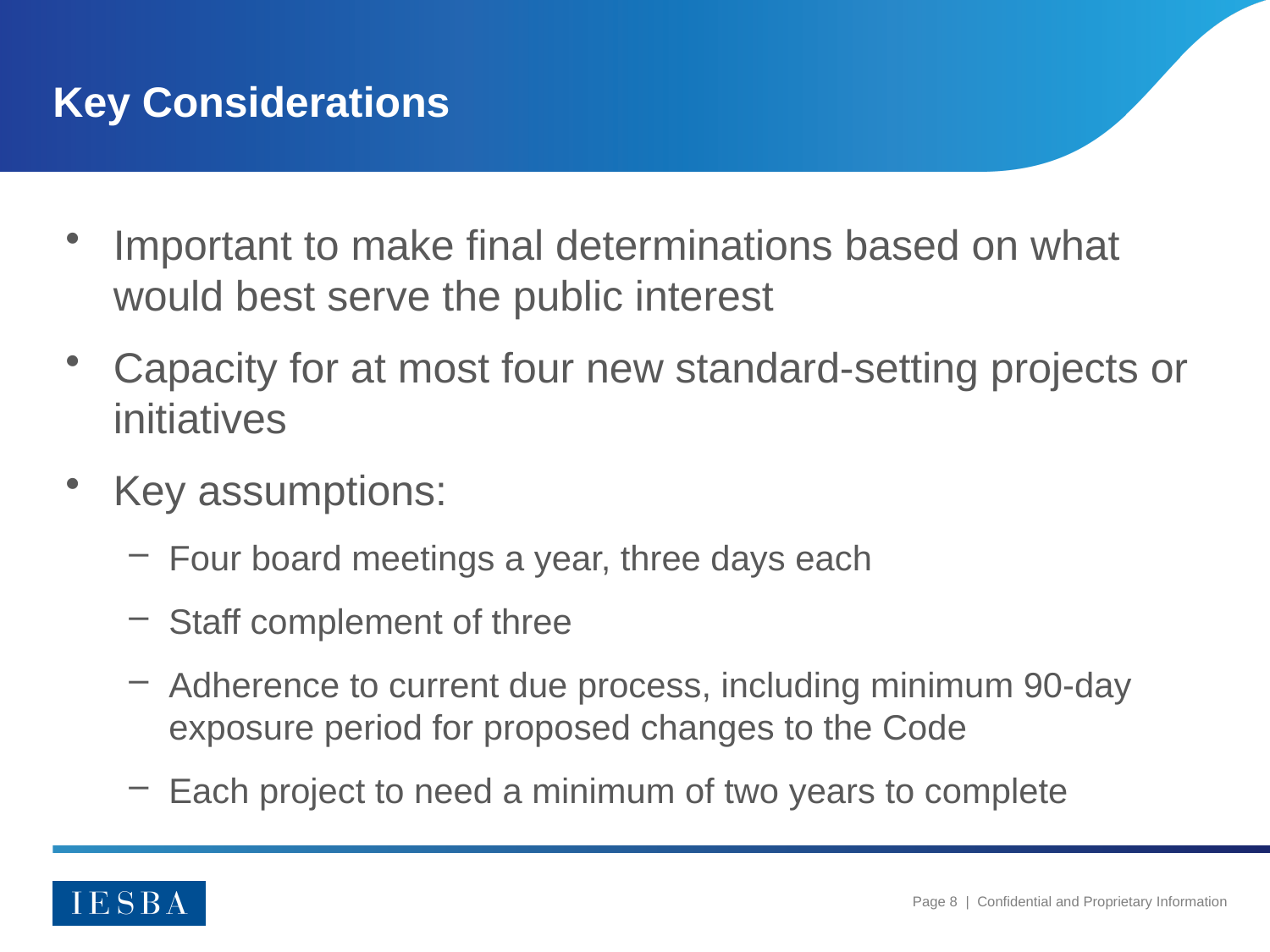

# Key Considerations
Important to make final determinations based on what would best serve the public interest
Capacity for at most four new standard-setting projects or initiatives
Key assumptions:
Four board meetings a year, three days each
Staff complement of three
Adherence to current due process, including minimum 90-day exposure period for proposed changes to the Code
Each project to need a minimum of two years to complete